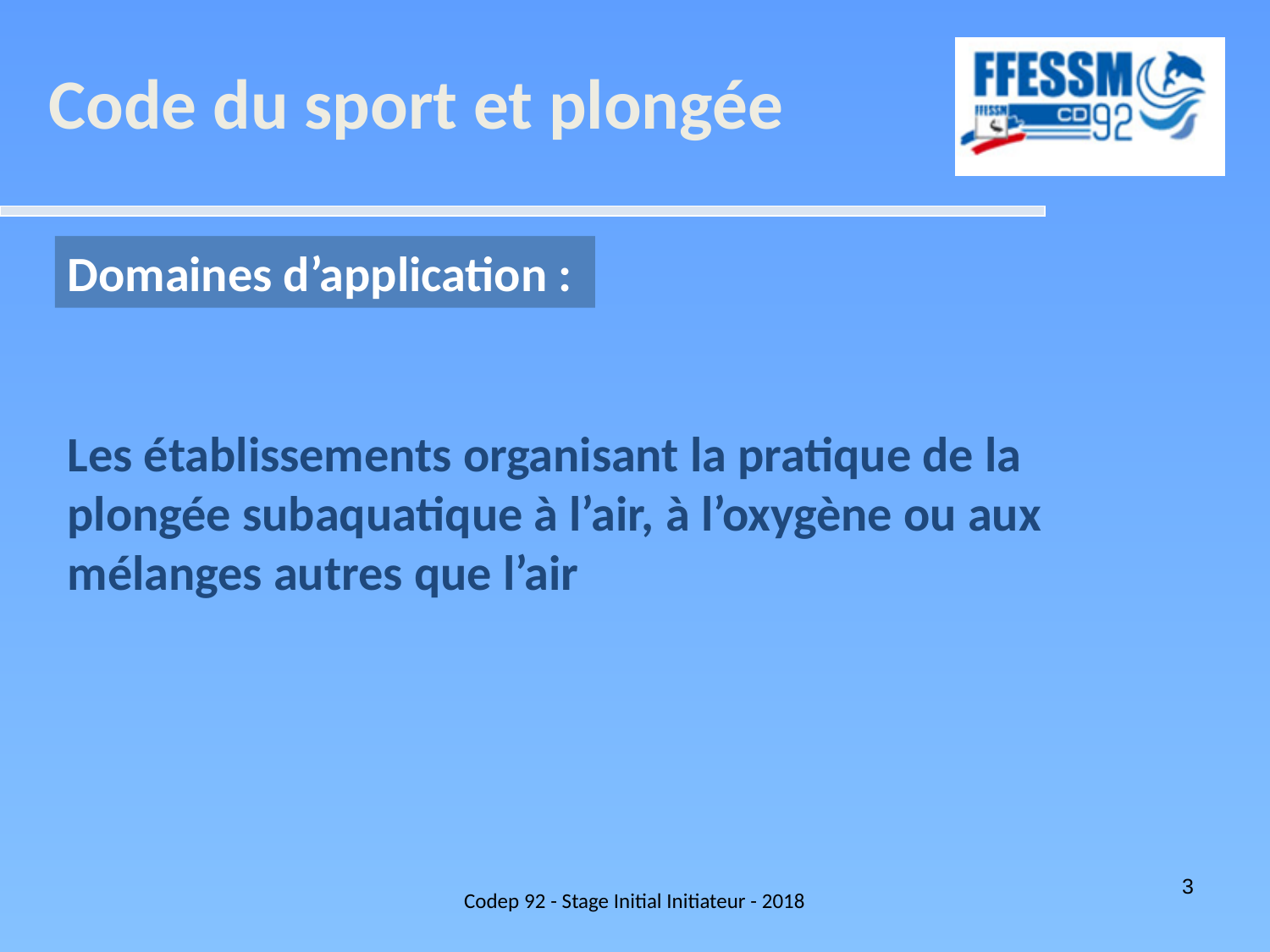

Code du sport et plongée
Domaines d’application :
Les établissements organisant la pratique de la plongée subaquatique à l’air, à l’oxygène ou aux mélanges autres que l’air
Codep 92 - Stage Initial Initiateur - 2018
3